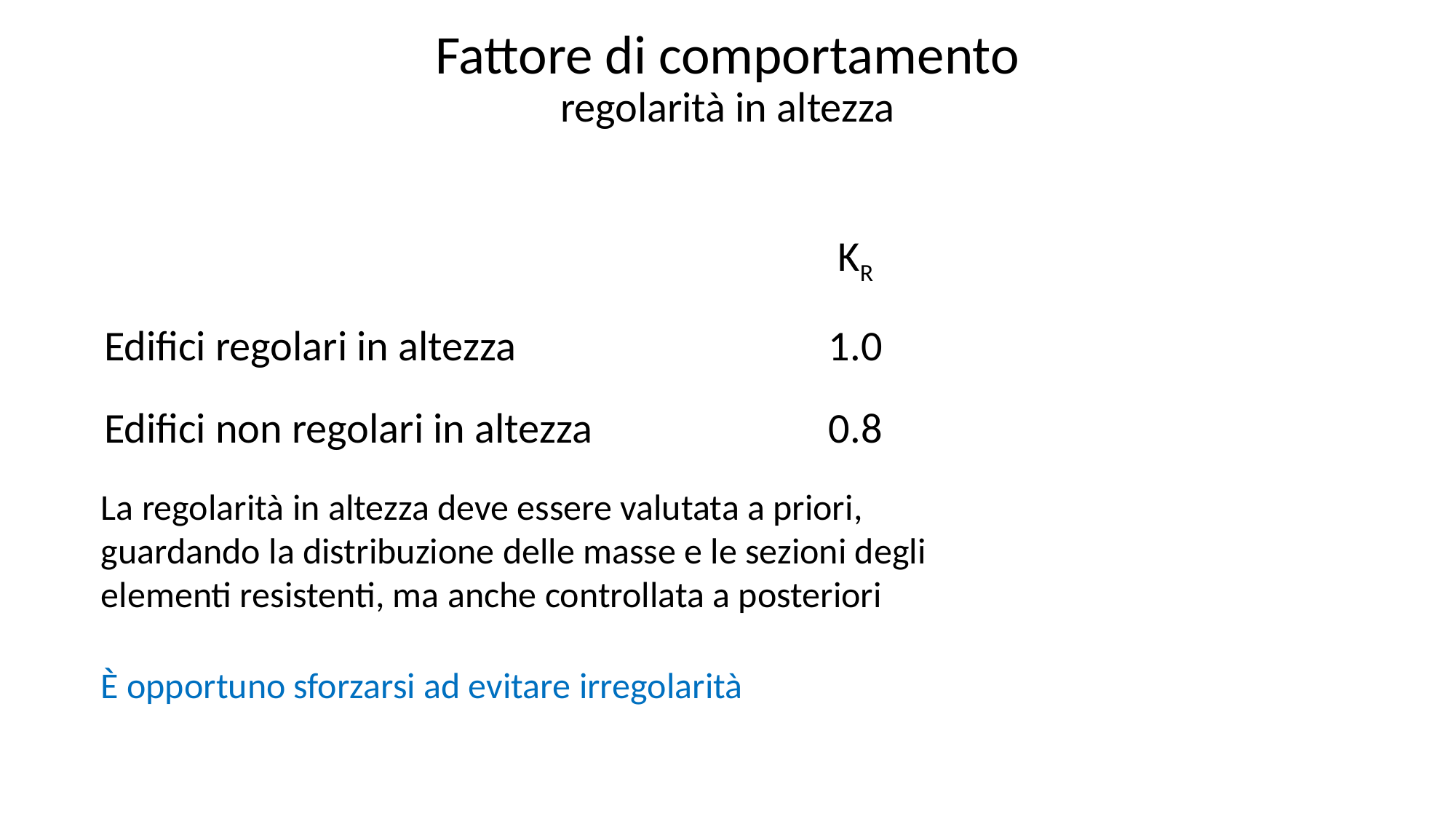

# Fattore di comportamento regolarità in altezza
	KR
Edifici regolari in altezza	1.0
Edifici non regolari in altezza 	0.8
La regolarità in altezza deve essere valutata a priori, guardando la distribuzione delle masse e le sezioni degli elementi resistenti, ma anche controllata a posteriori
È opportuno sforzarsi ad evitare irregolarità